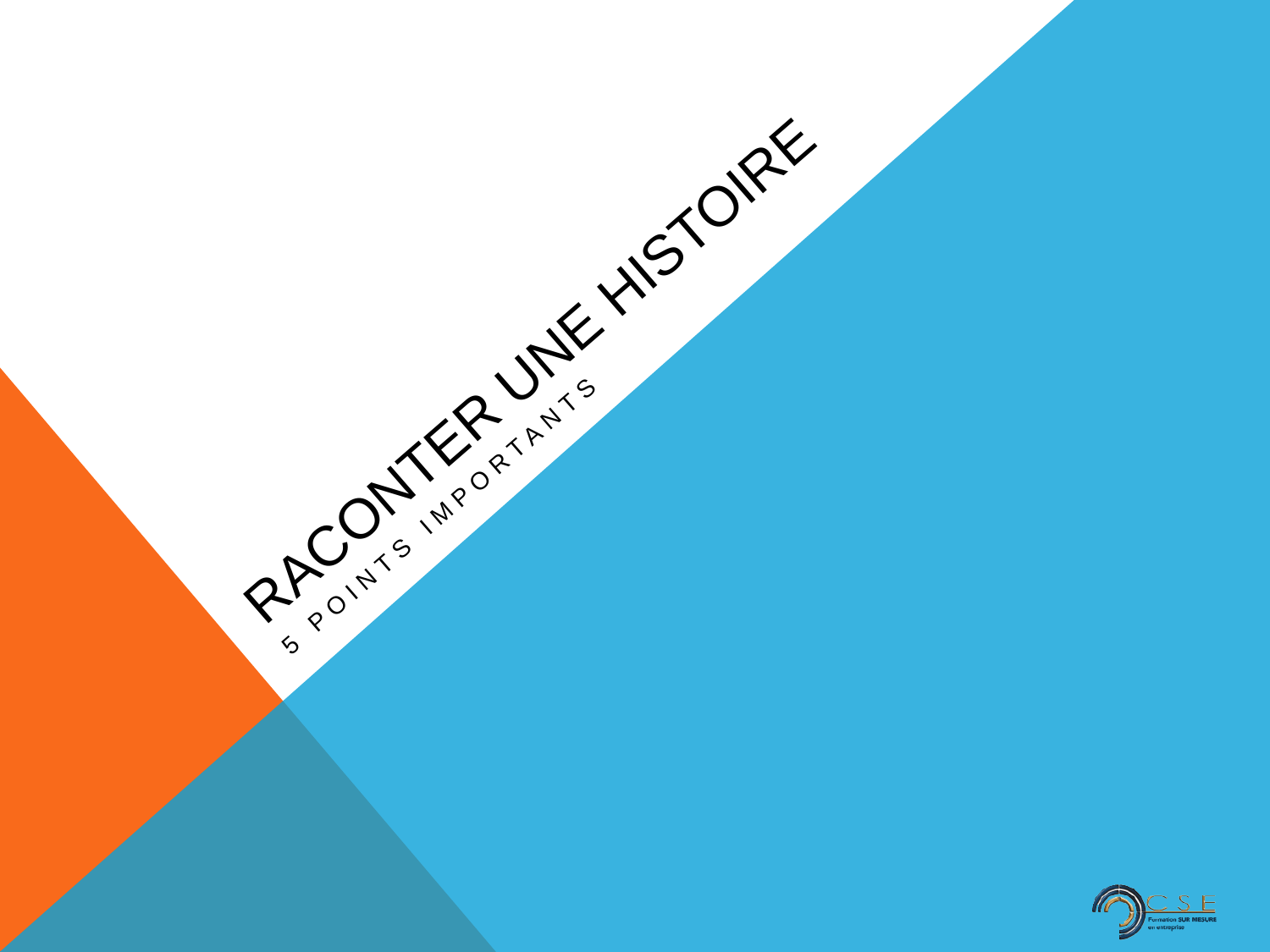

# RACONTER UNE HISTOIRE
5 points importants